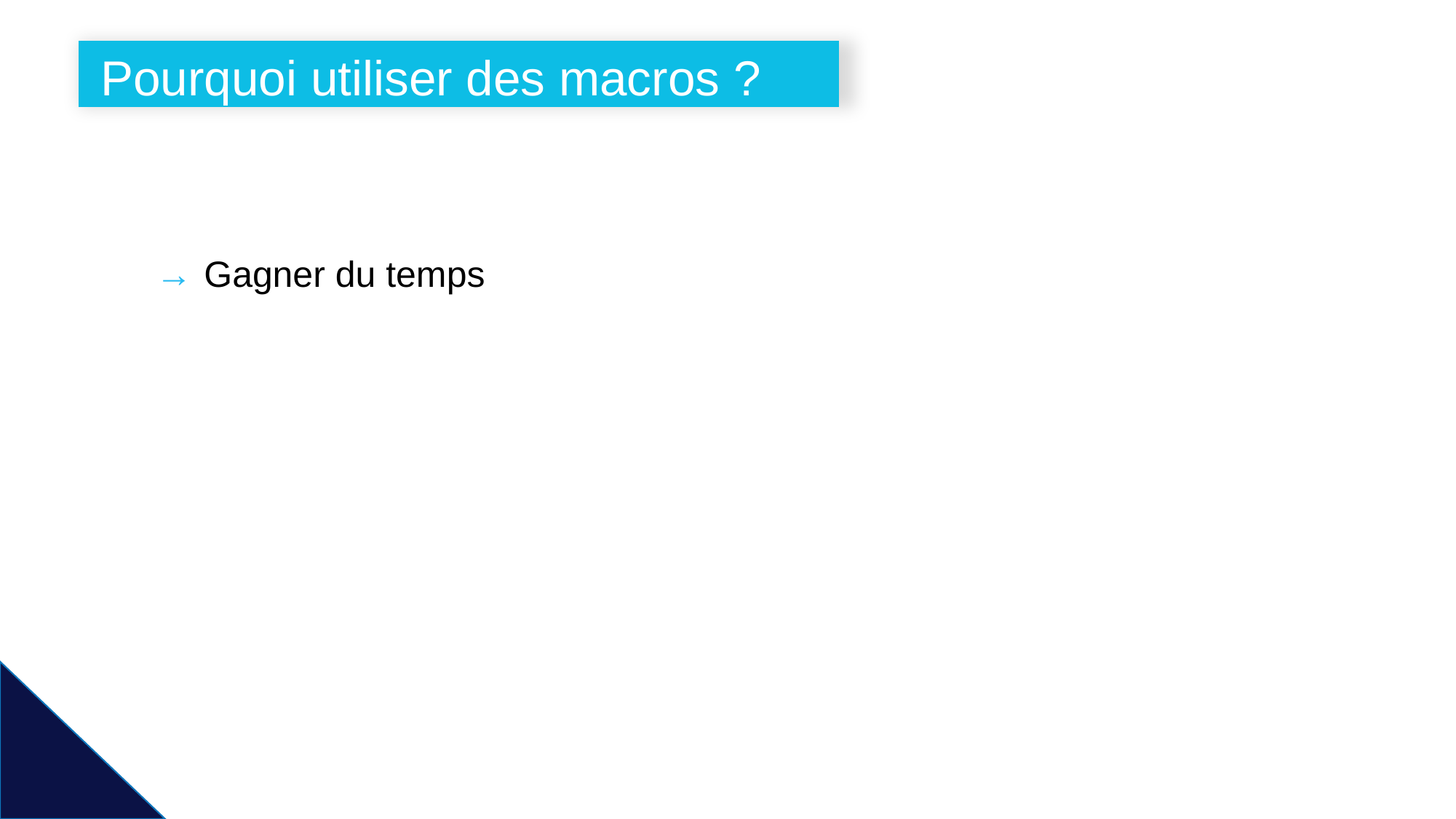

# Pourquoi utiliser des macros ?
→ Gagner du temps